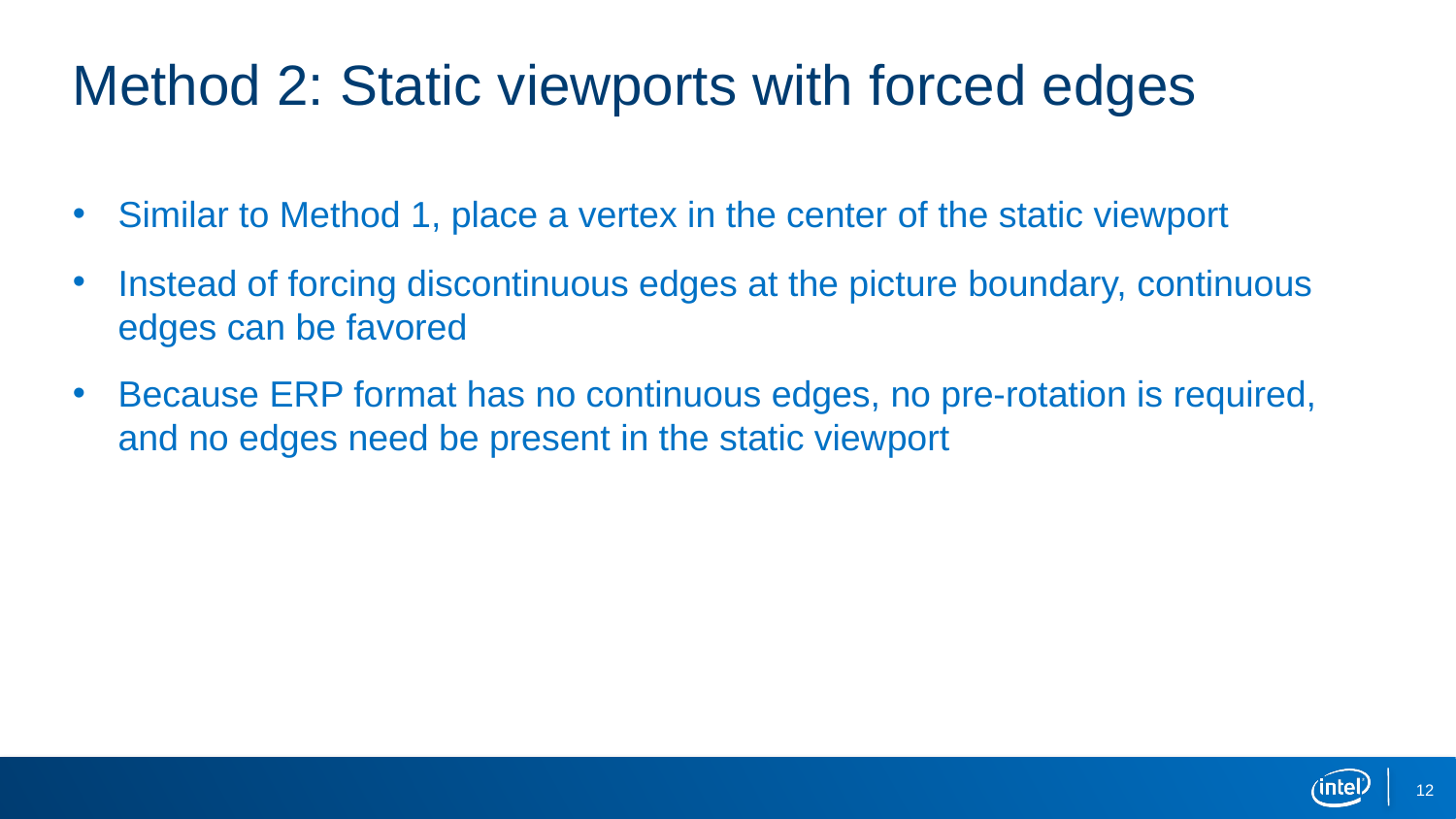

# Method 2: Static viewports with forced edges
Similar to Method 1, place a vertex in the center of the static viewport
Instead of forcing discontinuous edges at the picture boundary, continuous edges can be favored
Because ERP format has no continuous edges, no pre-rotation is required, and no edges need be present in the static viewport
12